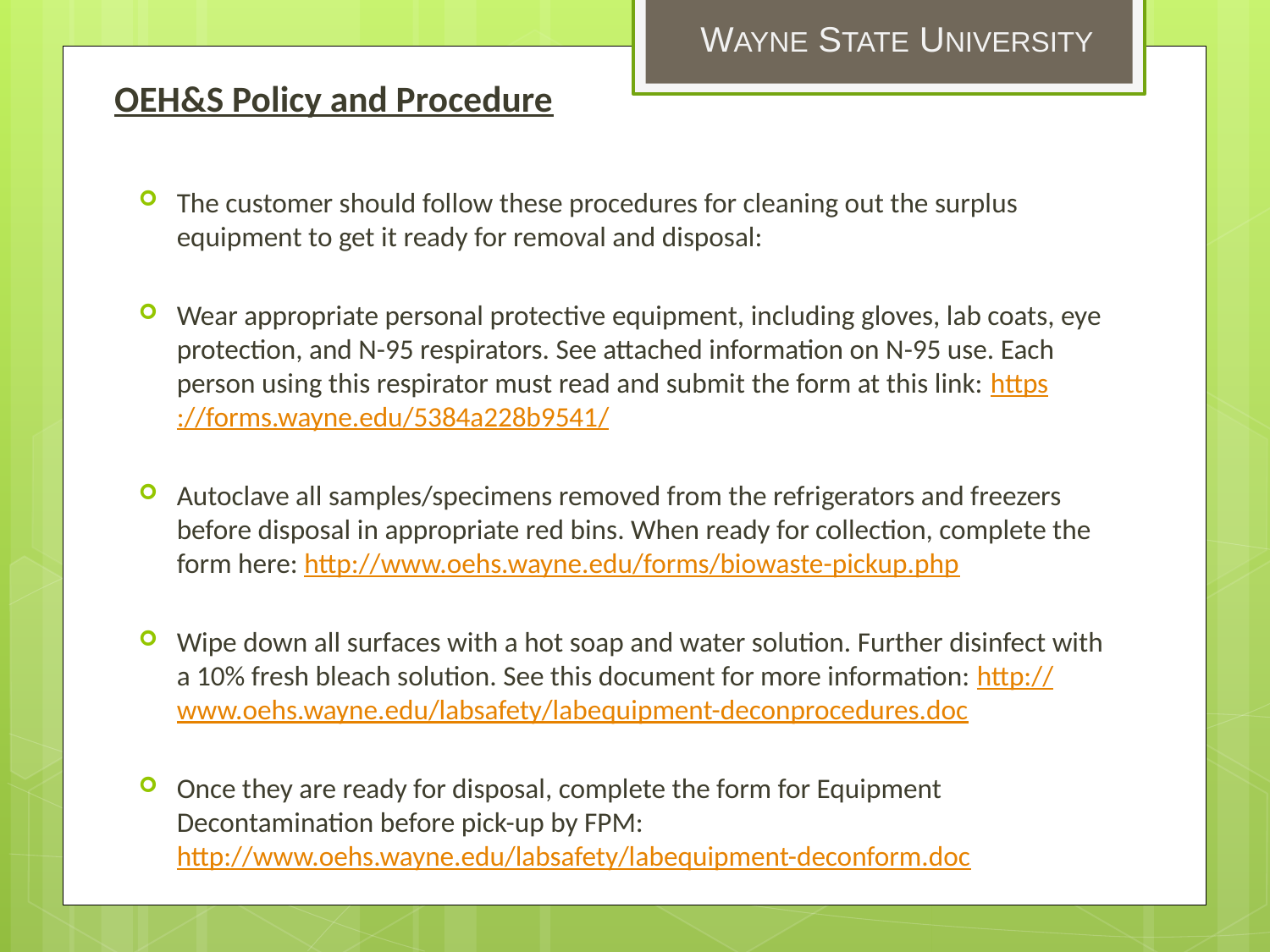

WAYNE STATE UNIVERSITY
OEH&S Policy and Procedure

The customer should follow these procedures for cleaning out the surplus equipment to get it ready for removal and disposal:

Wear appropriate personal protective equipment, including gloves, lab coats, eye protection, and N-95 respirators. See attached information on N-95 use. Each person using this respirator must read and submit the form at this link: https://forms.wayne.edu/5384a228b9541/

Autoclave all samples/specimens removed from the refrigerators and freezers before disposal in appropriate red bins. When ready for collection, complete the form here: http://www.oehs.wayne.edu/forms/biowaste-pickup.php

Wipe down all surfaces with a hot soap and water solution. Further disinfect with a 10% fresh bleach solution. See this document for more information: http://www.oehs.wayne.edu/labsafety/labequipment-deconprocedures.doc

Once they are ready for disposal, complete the form for Equipment Decontamination before pick-up by FPM: http://www.oehs.wayne.edu/labsafety/labequipment-deconform.doc